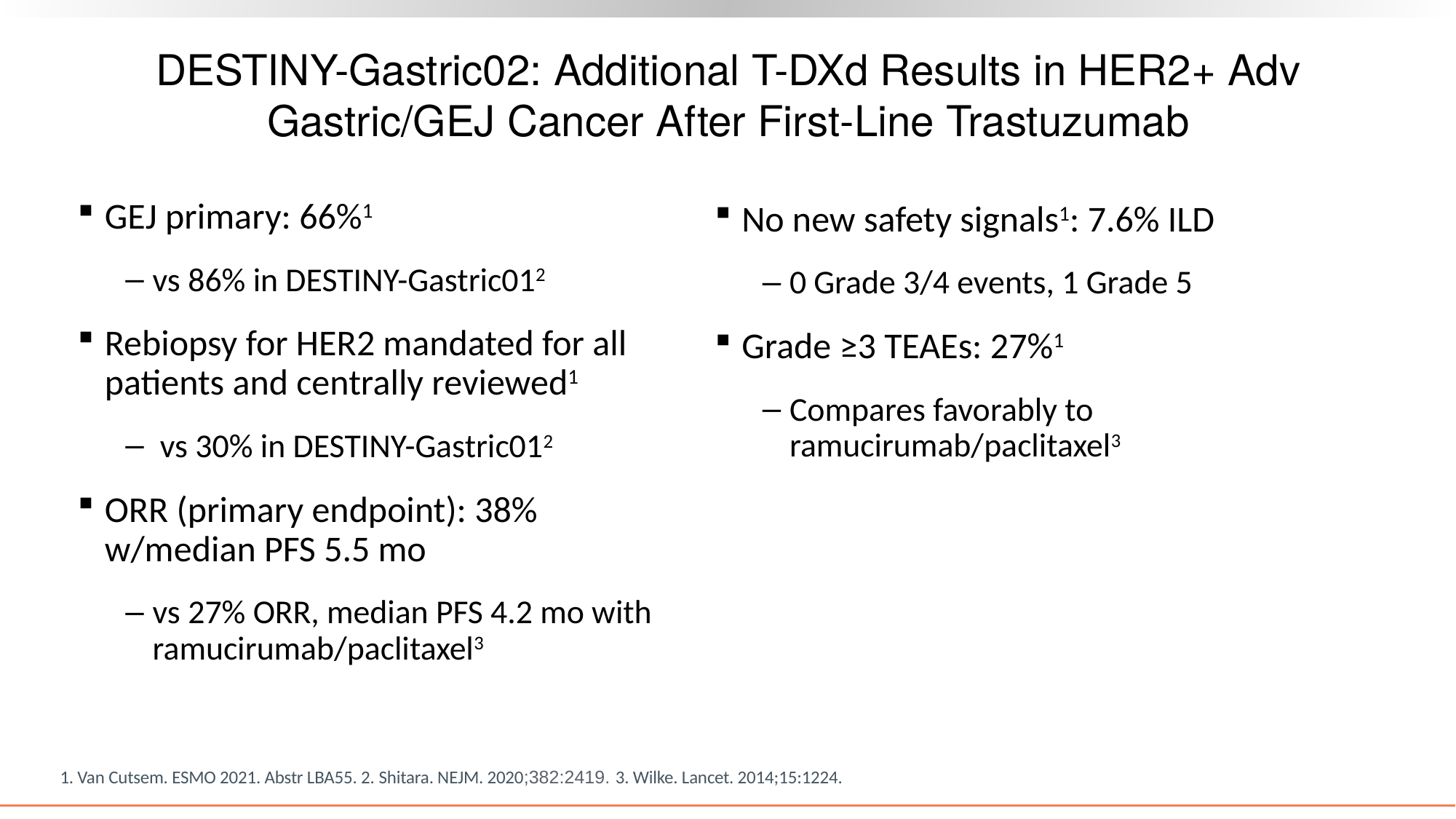

DESTINY-Gastric02: Additional T-DXd Results in HER2+ Adv Gastric/GEJ Cancer After First-Line Trastuzumab
GEJ primary: 66%1
vs 86% in DESTINY-Gastric012
Rebiopsy for HER2 mandated for all patients and centrally reviewed1
 vs 30% in DESTINY-Gastric012
ORR (primary endpoint): 38% w/median PFS 5.5 mo
vs 27% ORR, median PFS 4.2 mo with ramucirumab/paclitaxel3
No new safety signals1: 7.6% ILD
0 Grade 3/4 events, 1 Grade 5
Grade ≥3 TEAEs: 27%1
Compares favorably to ramucirumab/paclitaxel3
1. Van Cutsem. ESMO 2021. Abstr LBA55. 2. Shitara. NEJM. 2020;382:2419. 3. Wilke. Lancet. 2014;15:1224.